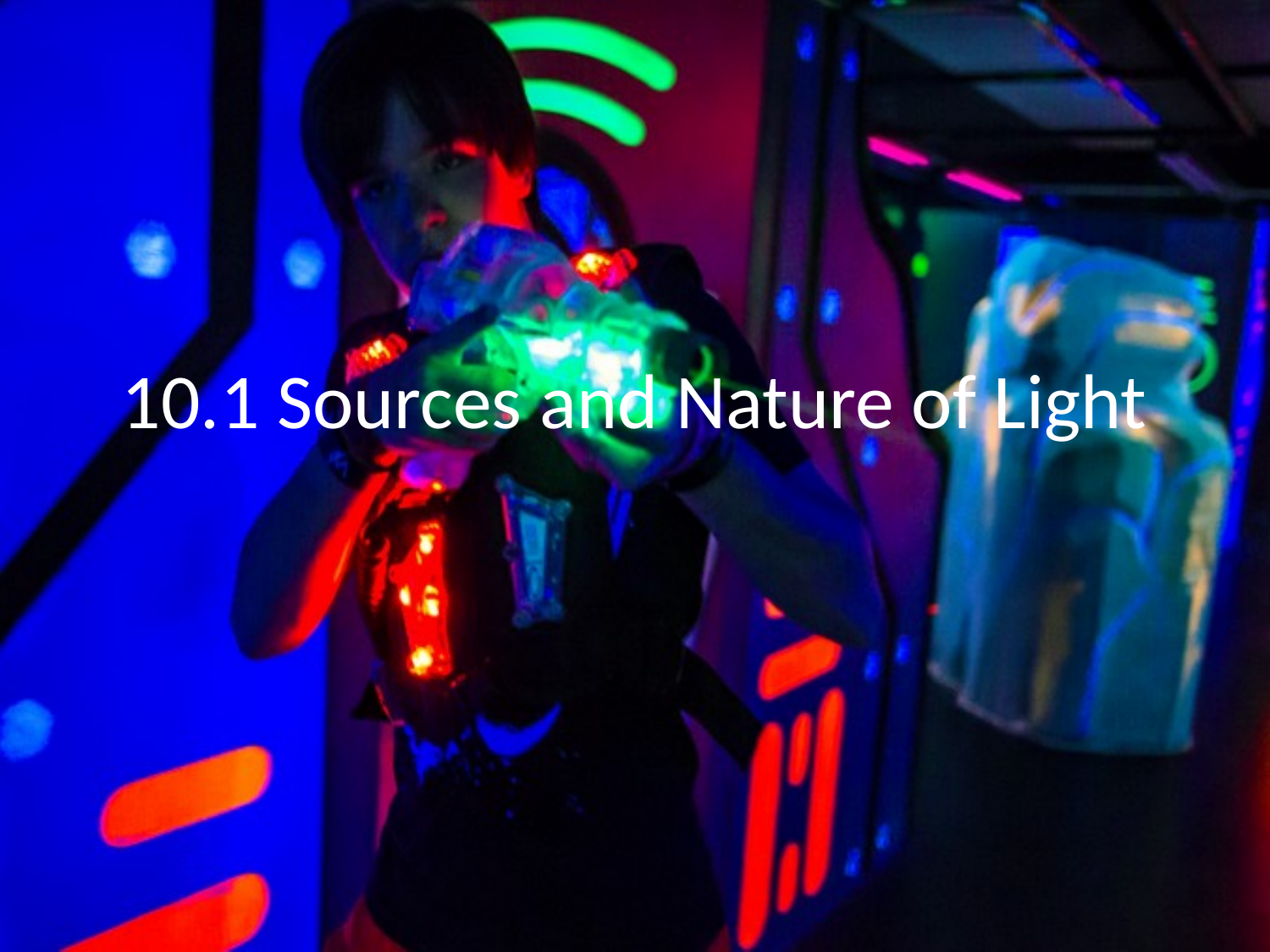

# 10.1 Sources and Nature of Light